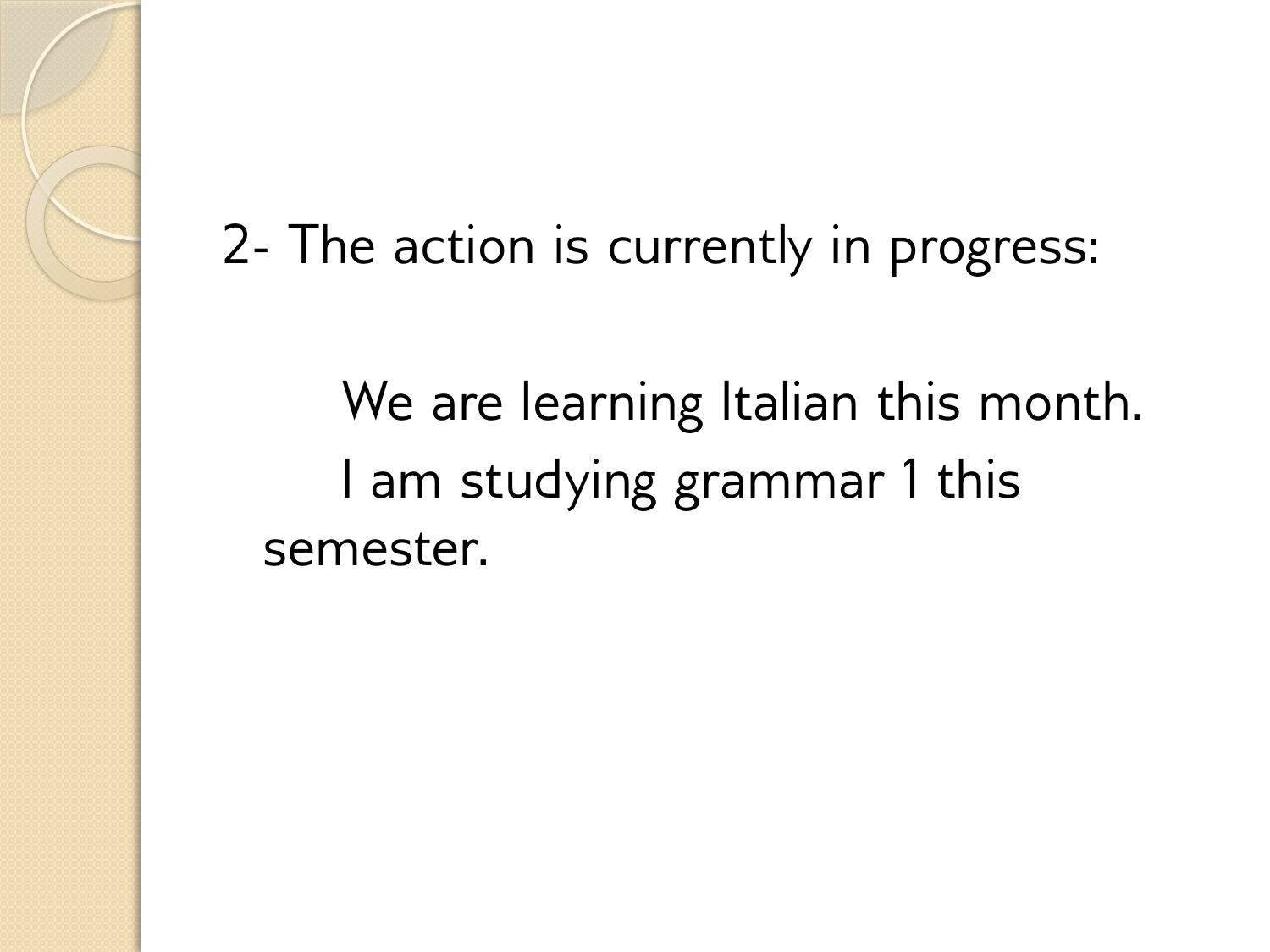

#
2- The action is currently in progress:

       We are learning Italian this month.
       I am studying grammar 1 this semester.